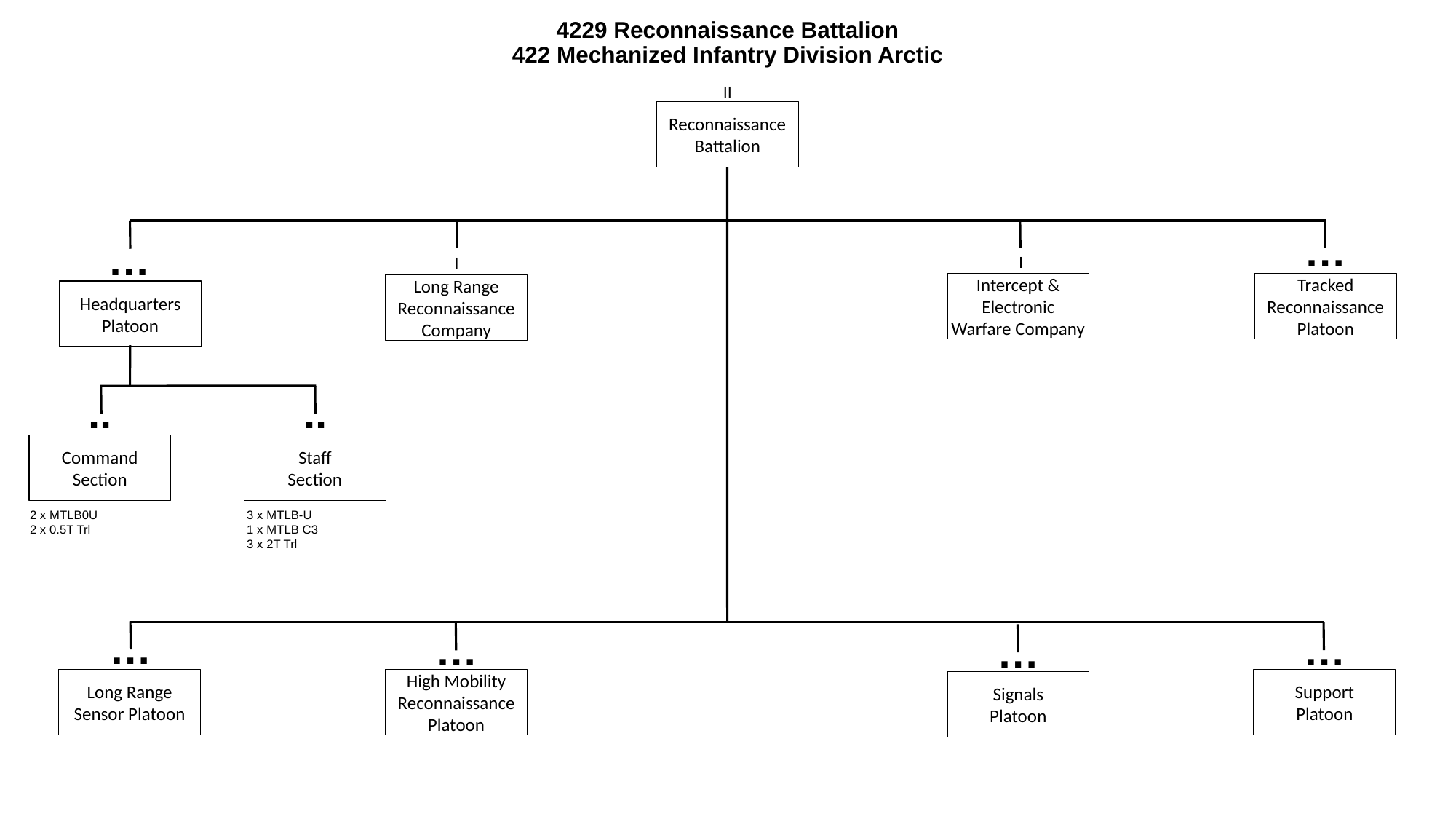

# 4229 Reconnaissance Battalion 422 Mechanized Infantry Division Arctic
II
Reconnaissance
Battalion
…
…
I
I
Intercept & Electronic
Warfare Company
Tracked Reconnaissance Platoon
Long Range Reconnaissance
Company
Headquarters
Platoon
..
..
Command
Section
Staff
Section
2 x MTLB0U
2 x 0.5T Trl
3 x MTLB-U
1 x MTLB C3
3 x 2T Trl
…
…
…
…
Long Range
Sensor Platoon
High Mobility Reconnaissance Platoon
Support
Platoon
Signals
Platoon